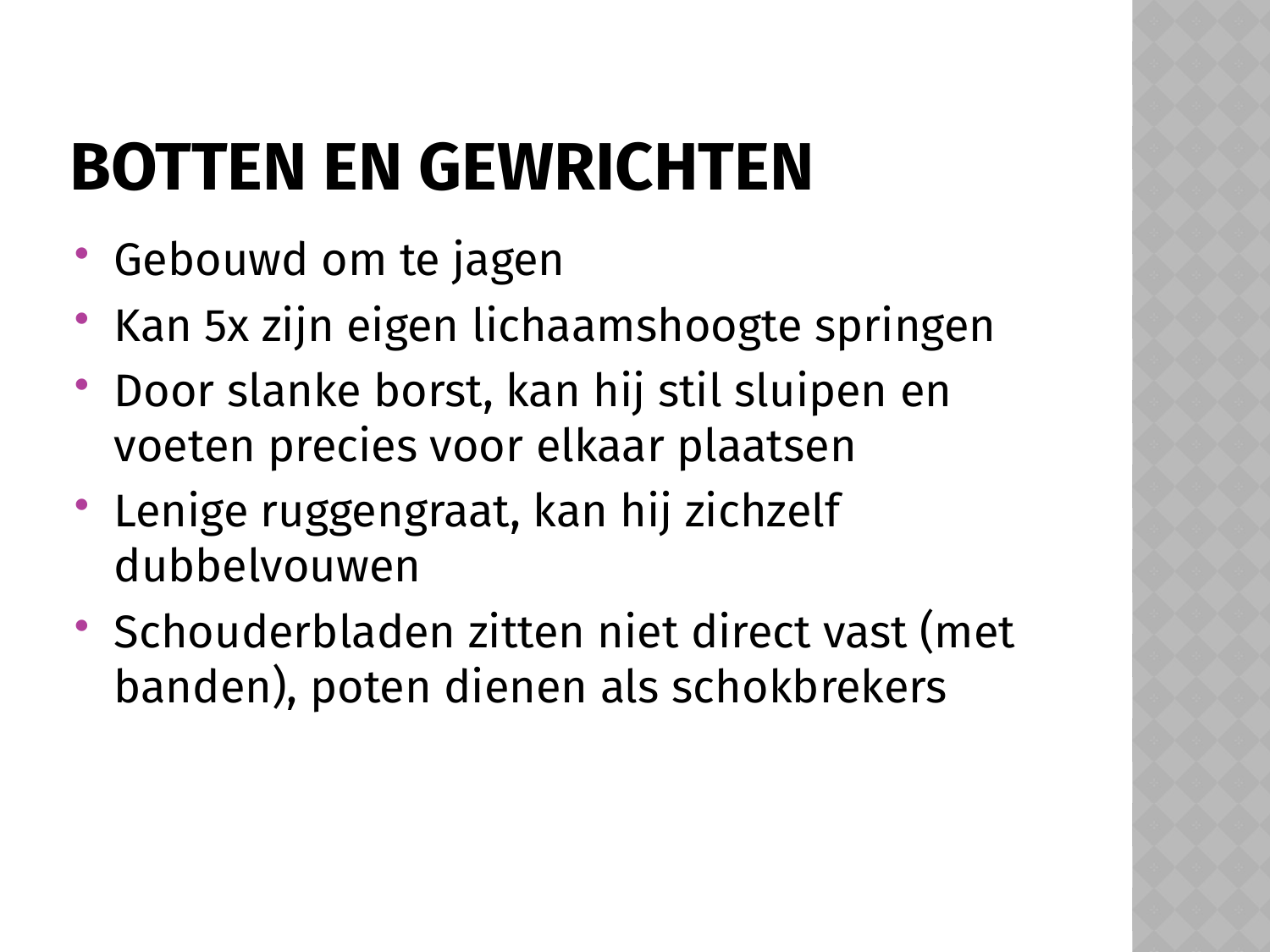

# Botten en gewrichten
Gebouwd om te jagen
Kan 5x zijn eigen lichaamshoogte springen
Door slanke borst, kan hij stil sluipen en voeten precies voor elkaar plaatsen
Lenige ruggengraat, kan hij zichzelf dubbelvouwen
Schouderbladen zitten niet direct vast (met banden), poten dienen als schokbrekers